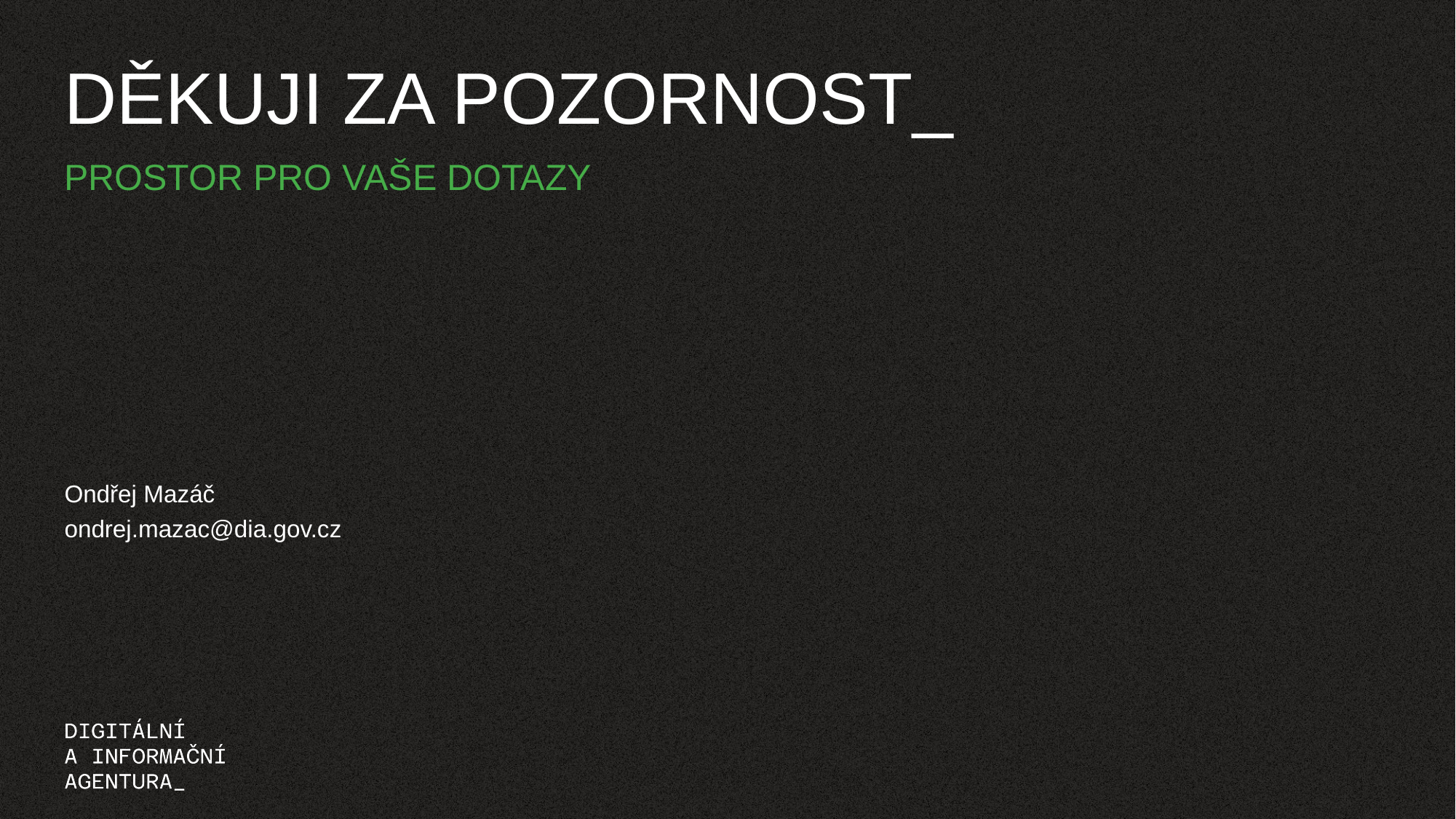

# Děkuji za pozornost_
Prostor pro vaše dotazy
Ondřej Mazáč
ondrej.mazac@dia.gov.cz